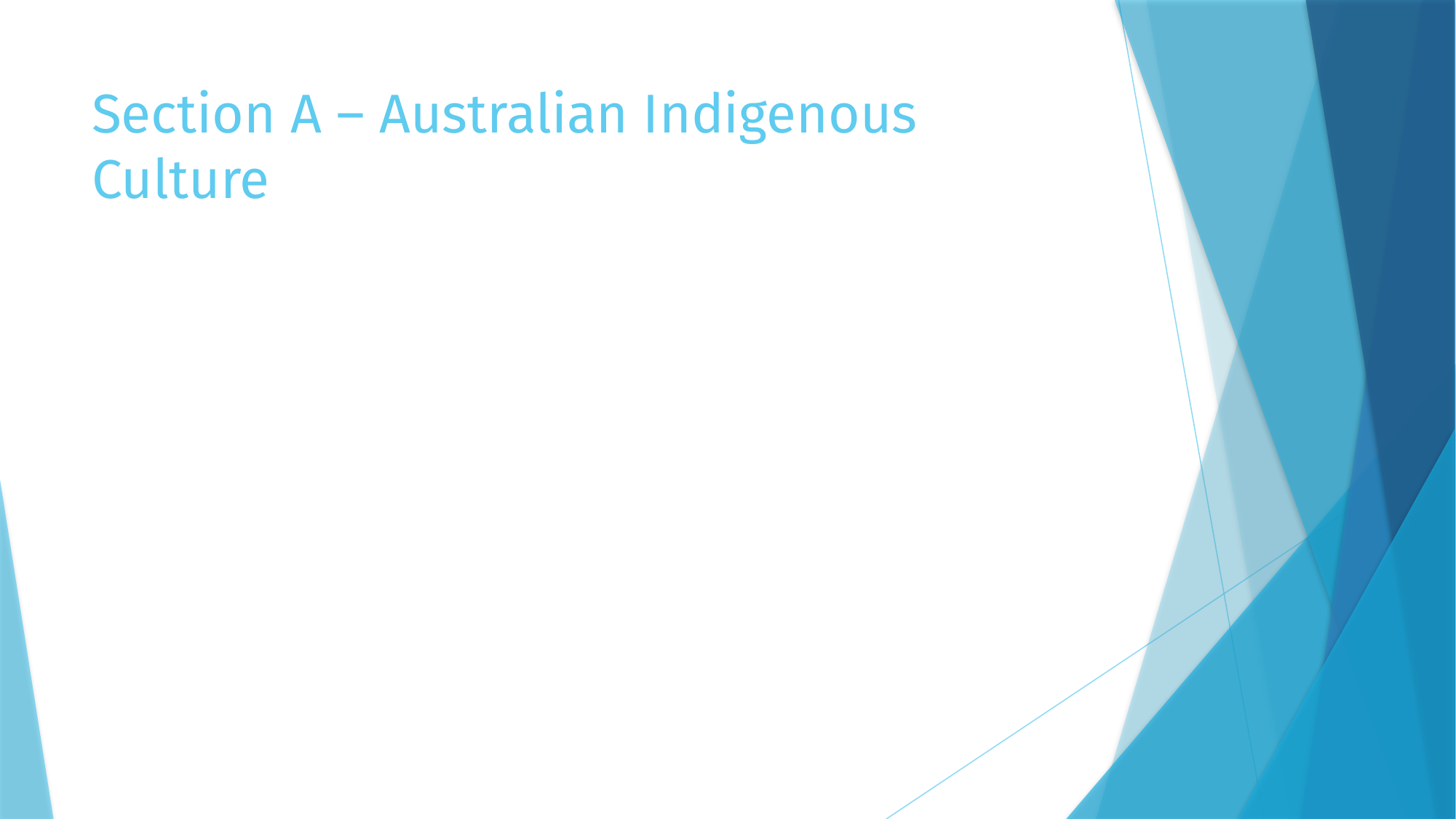

# Section A – Australian Indigenous Culture